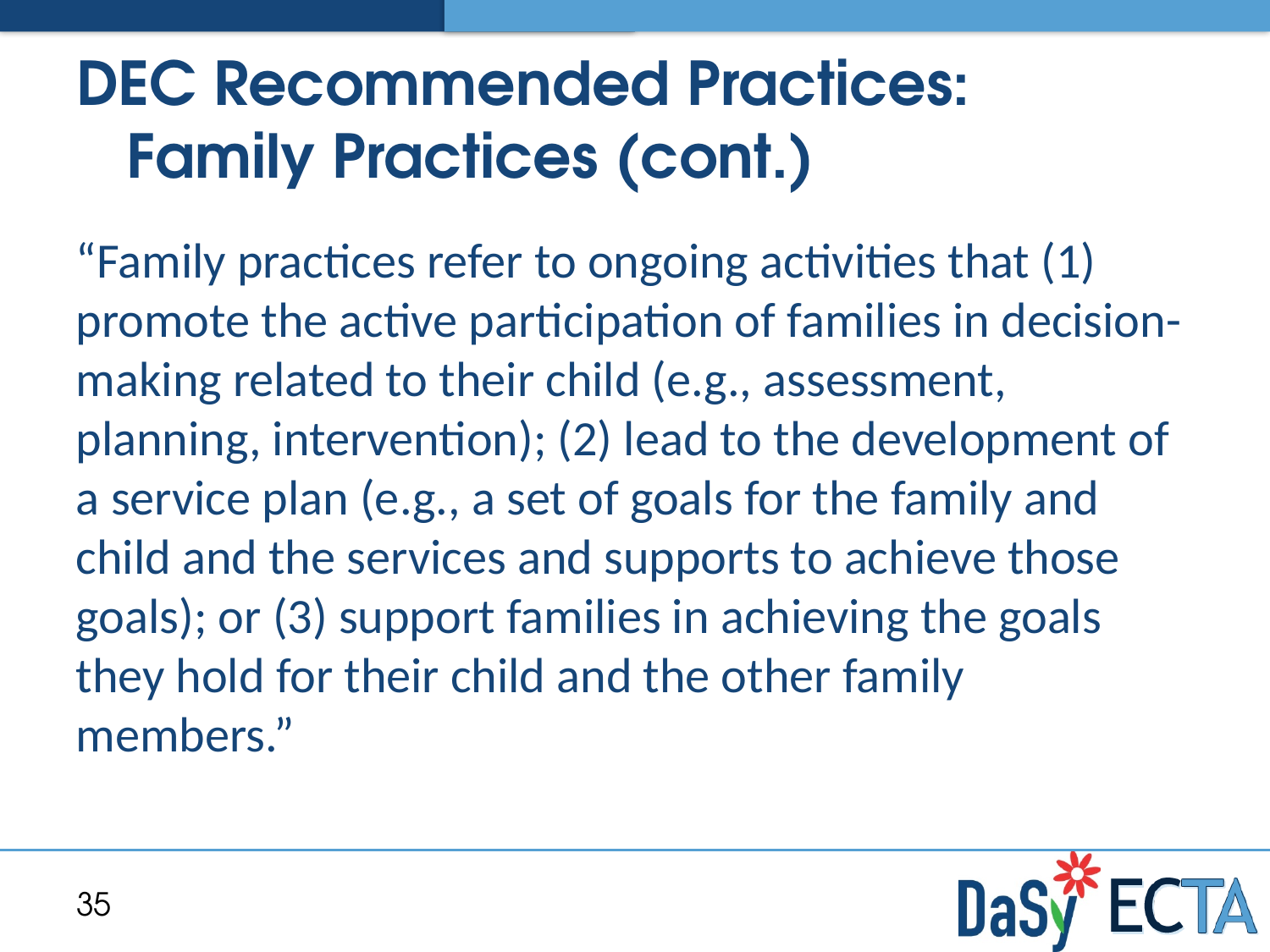

# DEC Recommended Practices:                 Family Practices (cont.)
“Family practices refer to ongoing activities that (1) promote the active participation of families in decision-making related to their child (e.g., assessment, planning, intervention); (2) lead to the development of a service plan (e.g., a set of goals for the family and child and the services and supports to achieve those goals); or (3) support families in achieving the goals they hold for their child and the other family members.”
35